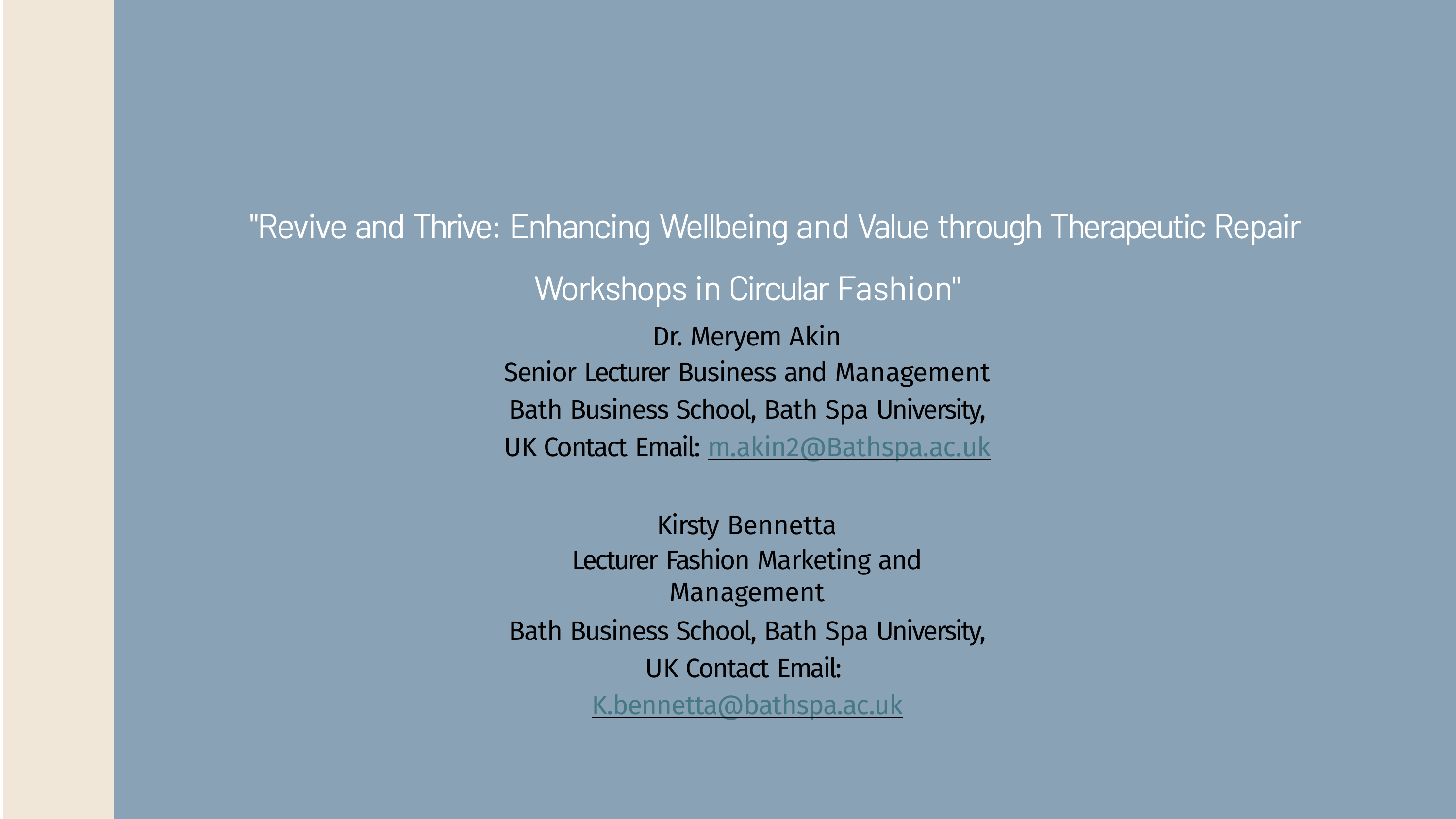

# "Revive and Thrive: Enhancing Wellbeing and Value through Therapeutic Repair Workshops in Circular Fashion"
Dr. Meryem Akin
Senior Lecturer Business and Management
Bath Business School, Bath Spa University, UK Contact Email: m.akin2@Bathspa.ac.uk

Kirsty Bennetta
Lecturer Fashion Marketing and Management
Bath Business School, Bath Spa University, UK Contact Email: K.bennetta@bathspa.ac.uk